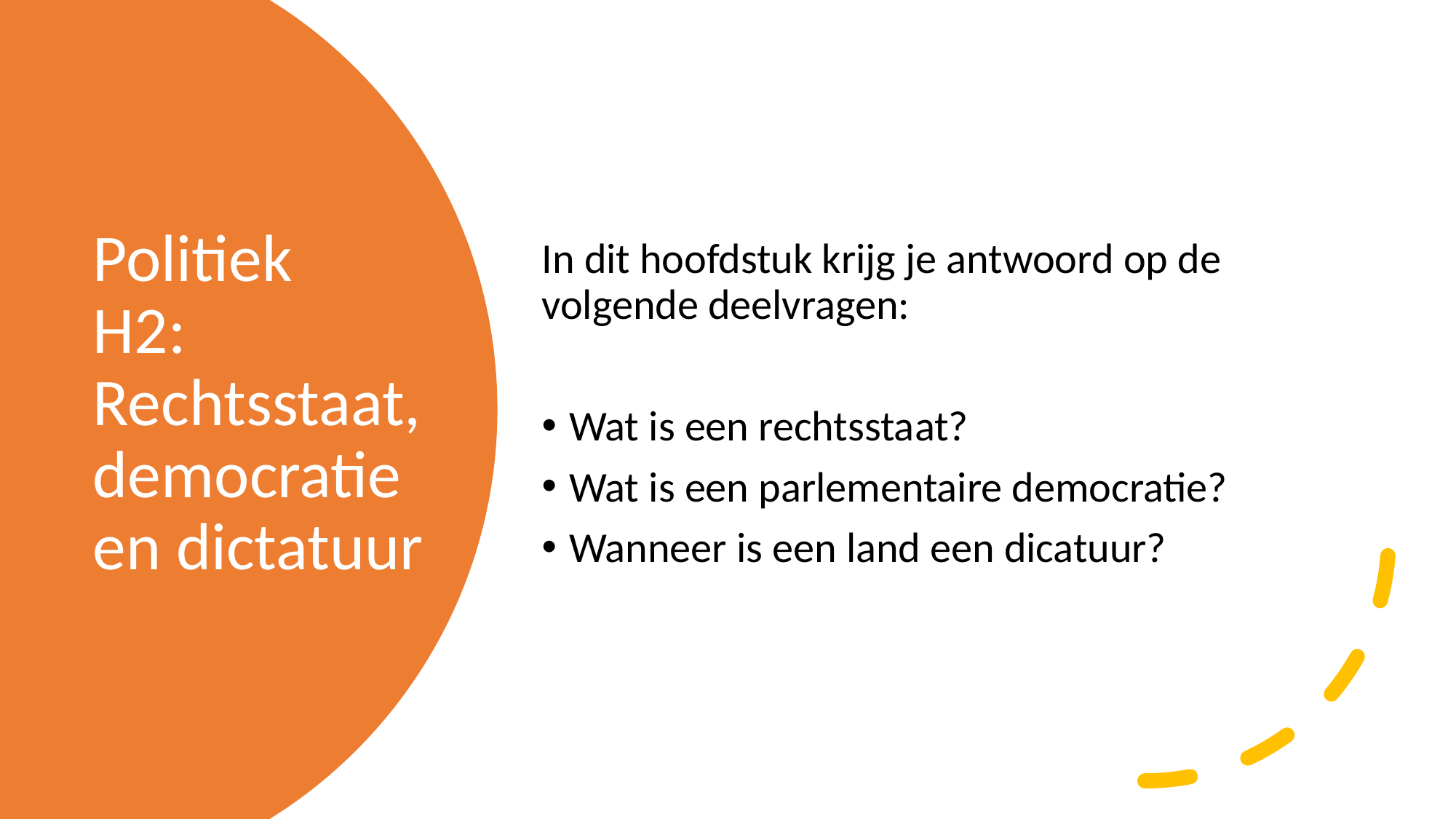

In dit hoofdstuk krijg je antwoord op de volgende deelvragen:

Wat is een rechtsstaat?
Wat is een parlementaire democratie?
Wanneer is een land een dicatuur?
# Politiek H2: Rechtsstaat, democratie en dictatuur